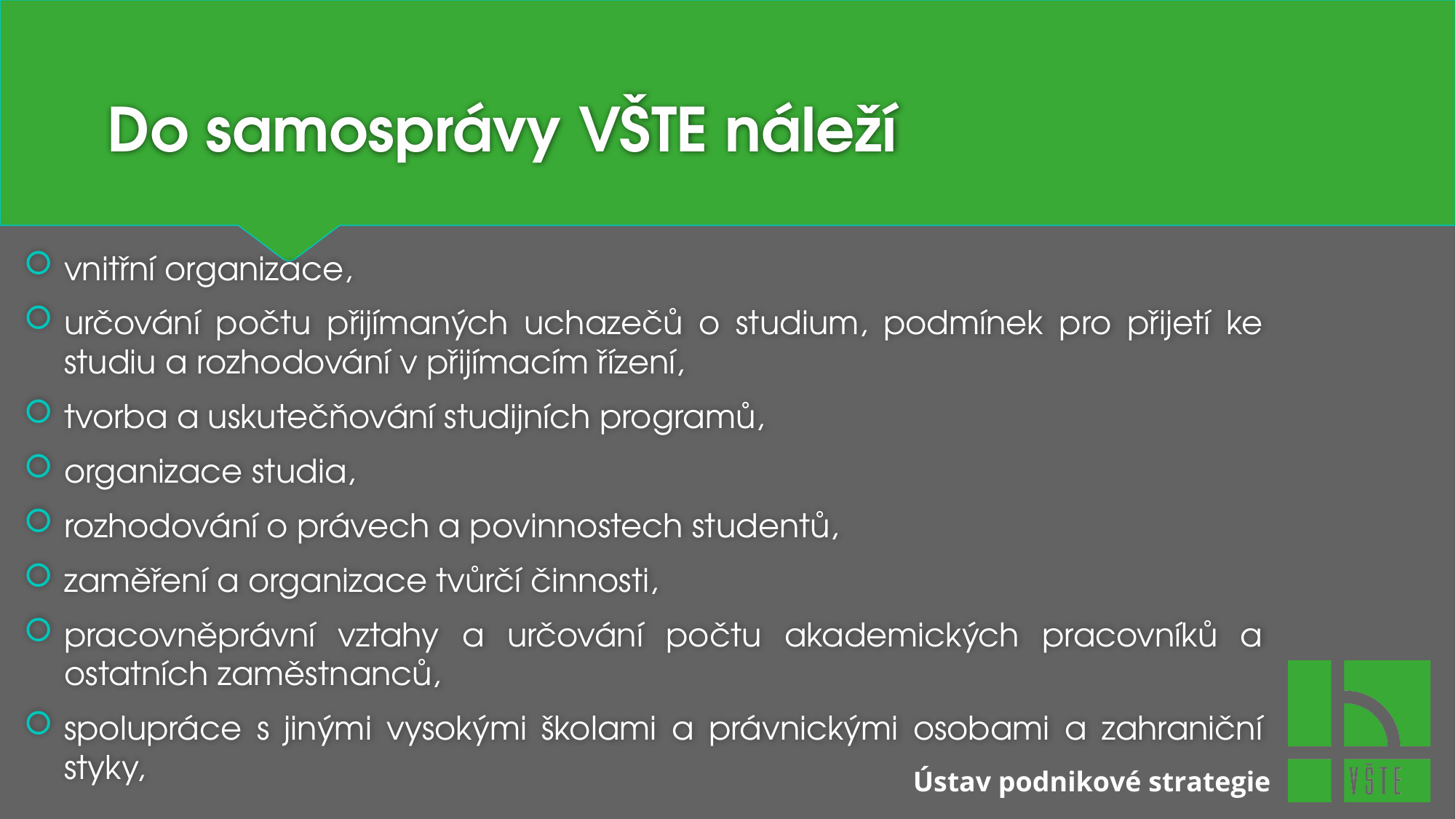

# Do samosprávy VŠTE náleží
vnitřní organizace,
určování počtu přijímaných uchazečů o studium, podmínek pro přijetí ke studiu a rozhodování v přijímacím řízení,
tvorba a uskutečňování studijních programů,
organizace studia,
rozhodování o právech a povinnostech studentů,
zaměření a organizace tvůrčí činnosti,
pracovněprávní vztahy a určování počtu akademických pracovníků a ostatních zaměstnanců,
spolupráce s jinými vysokými školami a právnickými osobami a zahraniční styky,